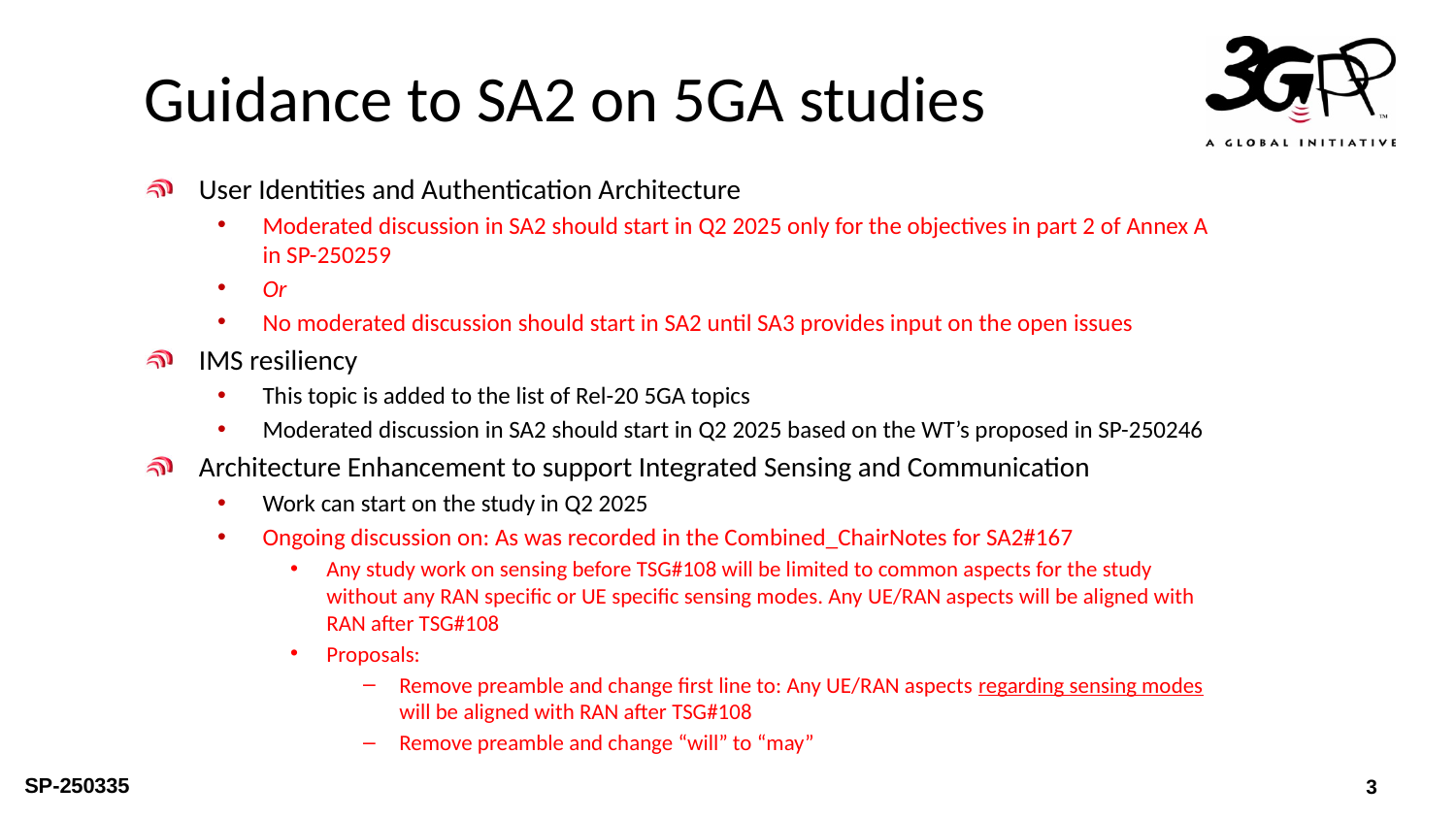

# Guidance to SA2 on 5GA studies
User Identities and Authentication Architecture
Moderated discussion in SA2 should start in Q2 2025 only for the objectives in part 2 of Annex A in SP-250259
Or
No moderated discussion should start in SA2 until SA3 provides input on the open issues
IMS resiliency
This topic is added to the list of Rel-20 5GA topics
Moderated discussion in SA2 should start in Q2 2025 based on the WT’s proposed in SP-250246
Architecture Enhancement to support Integrated Sensing and Communication
Work can start on the study in Q2 2025
Ongoing discussion on: As was recorded in the Combined_ChairNotes for SA2#167
Any study work on sensing before TSG#108 will be limited to common aspects for the study without any RAN specific or UE specific sensing modes. Any UE/RAN aspects will be aligned with RAN after TSG#108
Proposals:
Remove preamble and change first line to: Any UE/RAN aspects regarding sensing modes will be aligned with RAN after TSG#108
Remove preamble and change “will” to “may”